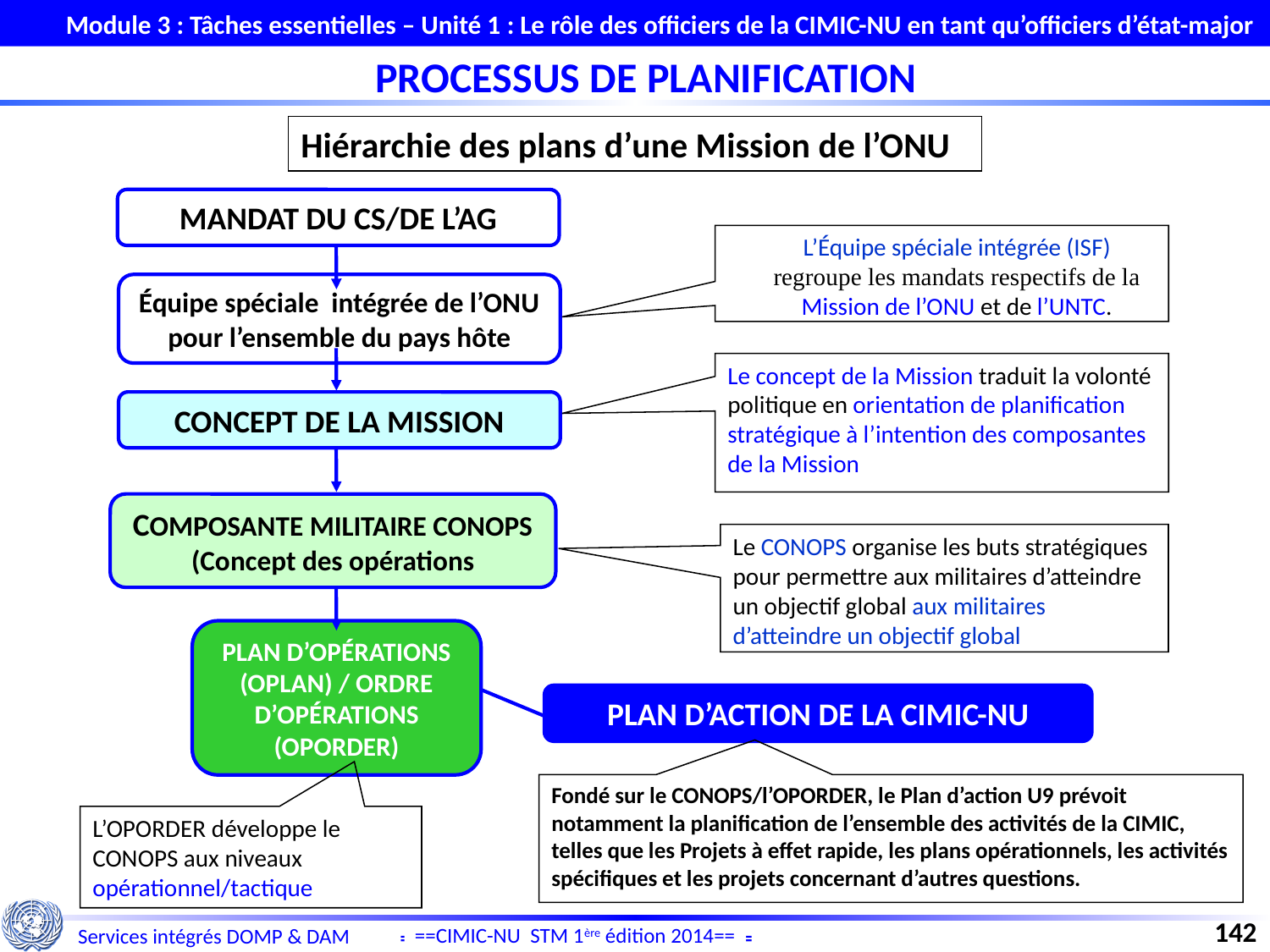

Module 3 : Tâches essentielles – Unité 1 : Le rôle des officiers de la CIMIC-NU en tant qu’officiers d’état-major
PROCESSUS DE PLANIFICATION
Hiérarchie des plans d’une Mission de l’ONU
MANDAT DU CS/DE L’AG
L’Équipe spéciale intégrée (ISF) regroupe les mandats respectifs de la Mission de l’ONU et de l’UNTC.
Équipe spéciale  intégrée de l’ONU pour l’ensemble du pays hôte
Le concept de la Mission traduit la volonté politique en orientation de planification stratégique à l’intention des composantes de la Mission
CONCEPT DE LA MISSION
COMPOSANTE MILITAIRE CONOPS (Concept des opérations
Le CONOPS organise les buts stratégiques pour permettre aux militaires d’atteindre un objectif global aux militaires d’atteindre un objectif global
PLAN D’OPÉRATIONS (OPLAN) / ORDRE D’OPÉRATIONS (OPORDER)
PLAN D’ACTION DE LA CIMIC-NU

Fondé sur le CONOPS/l’OPORDER, le Plan d’action U9 prévoit notamment la planification de l’ensemble des activités de la CIMIC, telles que les Projets à effet rapide, les plans opérationnels, les activités spécifiques et les projets concernant d’autres questions.
L’OPORDER développe le CONOPS aux niveaux opérationnel/tactique
142
==CIMIC-NU  STM 1ère édition 2014==
Services intégrés DOMP & DAM